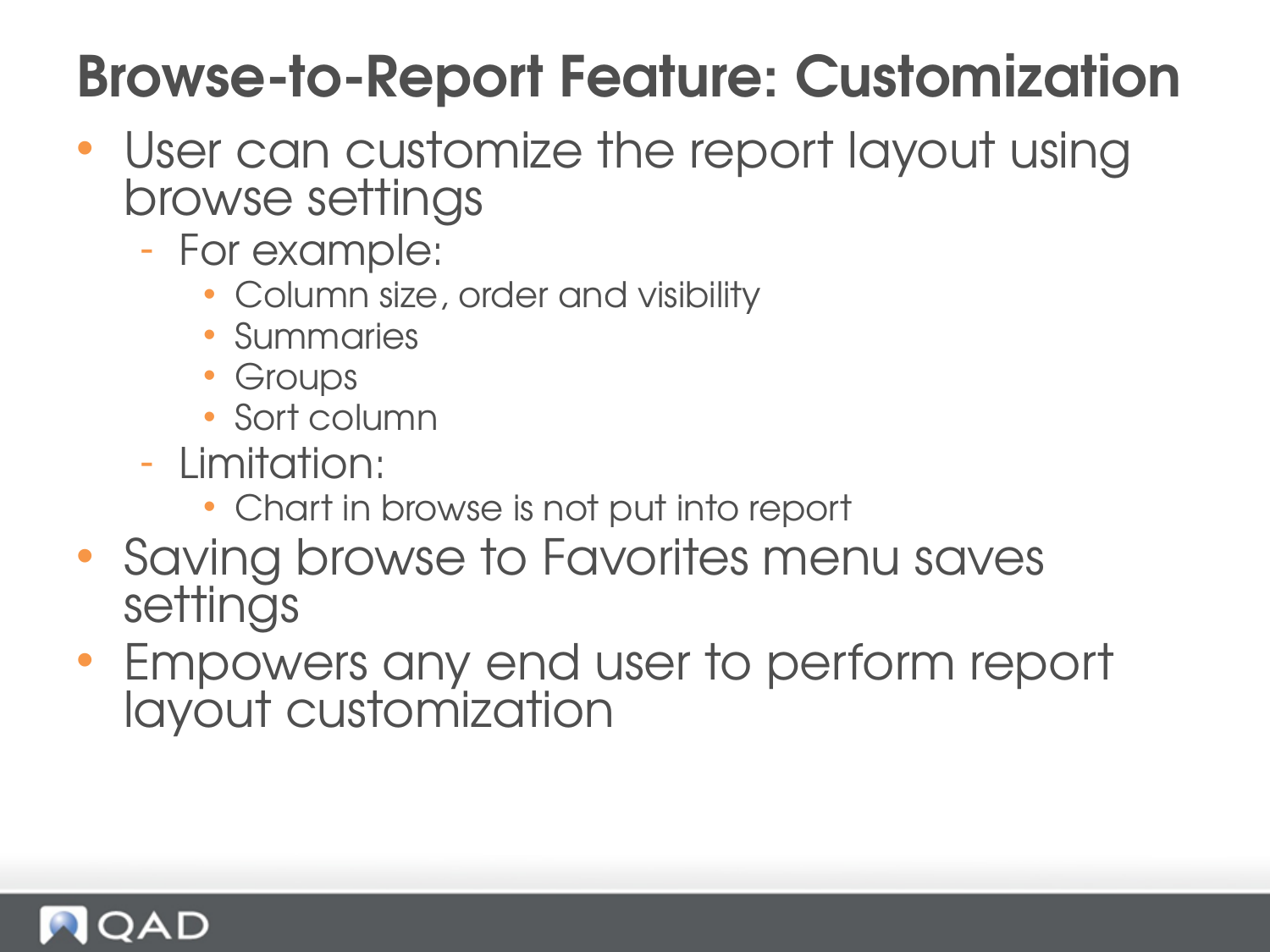

# Browse-to-Report Feature: Customization
User can customize the report layout using browse settings
For example:
Column size, order and visibility
Summaries
Groups
Sort column
Limitation:
Chart in browse is not put into report
Saving browse to Favorites menu saves settings
Empowers any end user to perform report layout customization